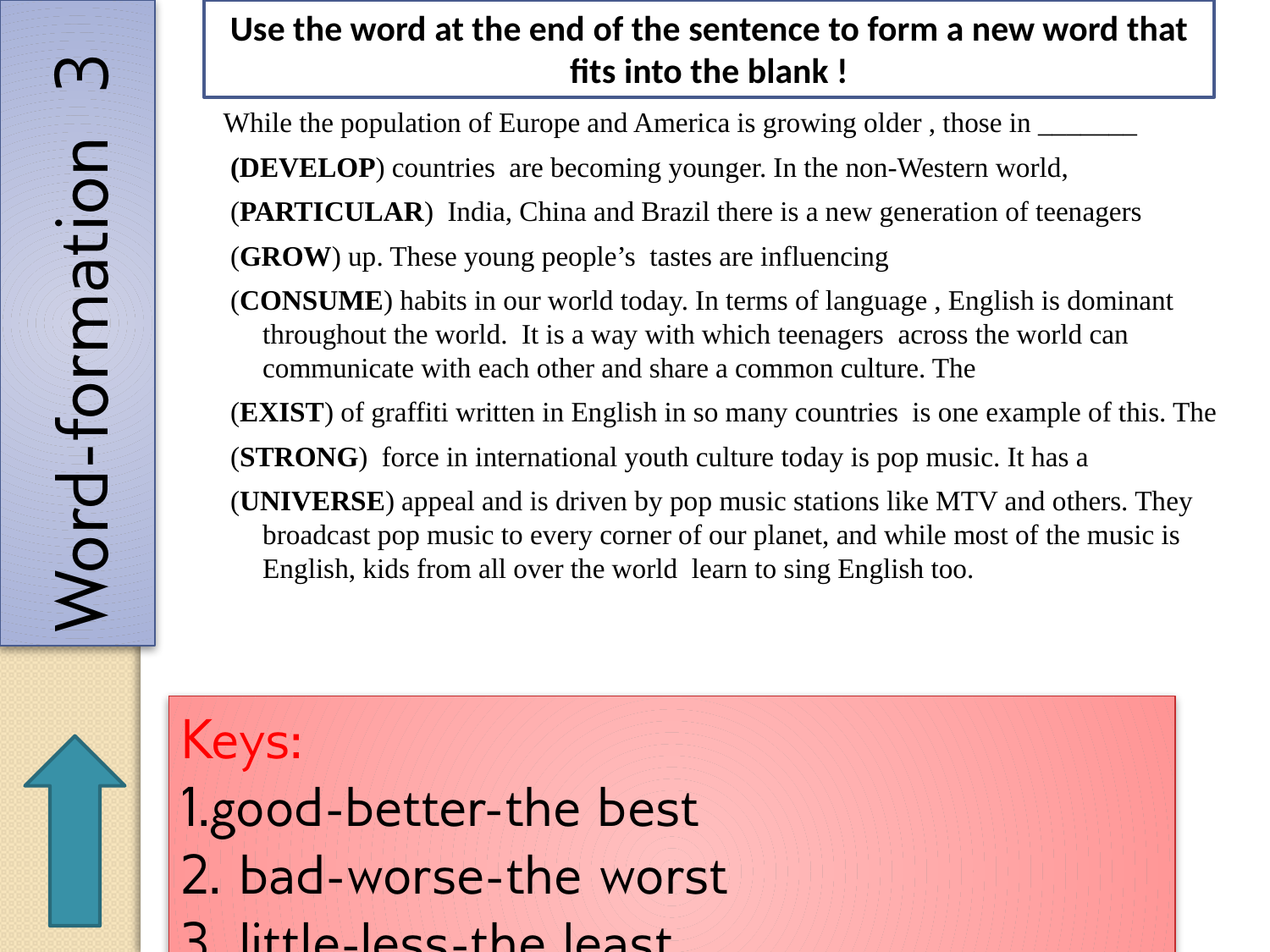

Word-formation  3
Use the word at the end of the sentence to form a new word that fits into the blank !
While the population of Europe and America is growing older , those in _______
 (DEVELOP) countries  are becoming younger. In the non-Western world,
 (PARTICULAR)  India, China and Brazil there is a new generation of teenagers
 (GROW) up. These young people’s  tastes are influencing
 (CONSUME) habits in our world today. In terms of language , English is dominant throughout the world.  It is a way with which teenagers  across the world can communicate with each other and share a common culture. The
 (EXIST) of graffiti written in English in so many countries  is one example of this. The
 (STRONG)  force in international youth culture today is pop music. It has a
 (UNIVERSE) appeal and is driven by pop music stations like MTV and others. They broadcast pop music to every corner of our planet, and while most of the music is English, kids from all over the world  learn to sing English too.
Keys:
1.good-better-the best
2. bad-worse-the worst
3. little-less-the least